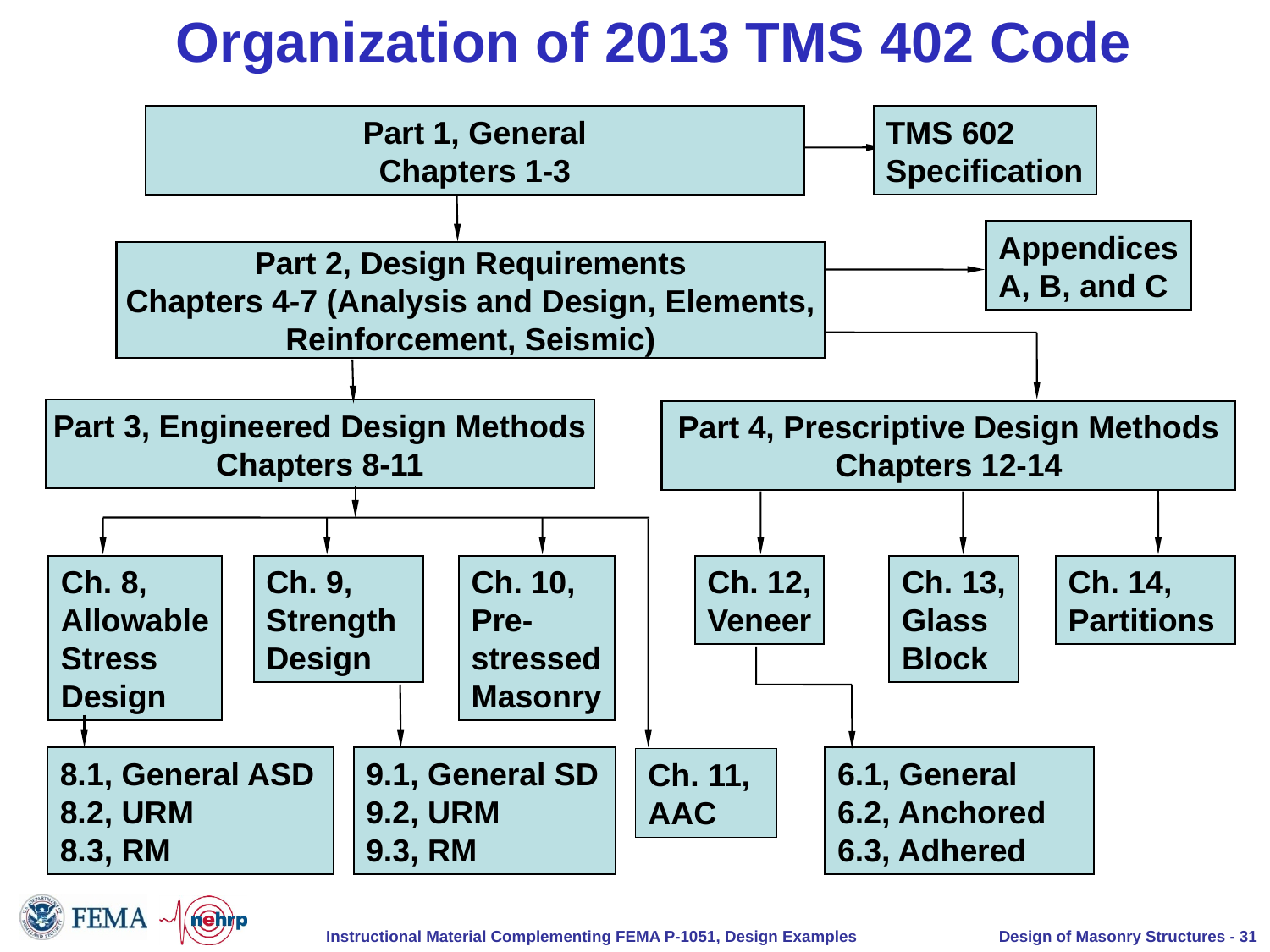

# Organization of 2013 TMS 402 Code
Part 1, General
Chapters 1-3
TMS 602
Specification

Appendices
A, B, and C
Part 2, Design Requirements
Chapters 4-7 (Analysis and Design, Elements,
Reinforcement, Seismic)

Part 3, Engineered Design Methods
Chapters 8-11
Part 4, Prescriptive Design Methods
Chapters 12-14

Ch. 8,
Allowable
Stress
Design
Ch. 9, Strength Design
Ch. 10,
Pre-
stressed
Masonry
Ch. 12,
Veneer
Ch. 13,
Glass
Block
Ch. 14,
Partitions

9.1, General SD
9.2, URM
9.3, RM
8.1, General ASD
8.2, URM
8.3, RM
6.1, General
6.2, Anchored
6.3, Adhered
Ch. 11, AAC
Design of Masonry Structures - 31
Instructional Material Complementing FEMA P-1051, Design Examples